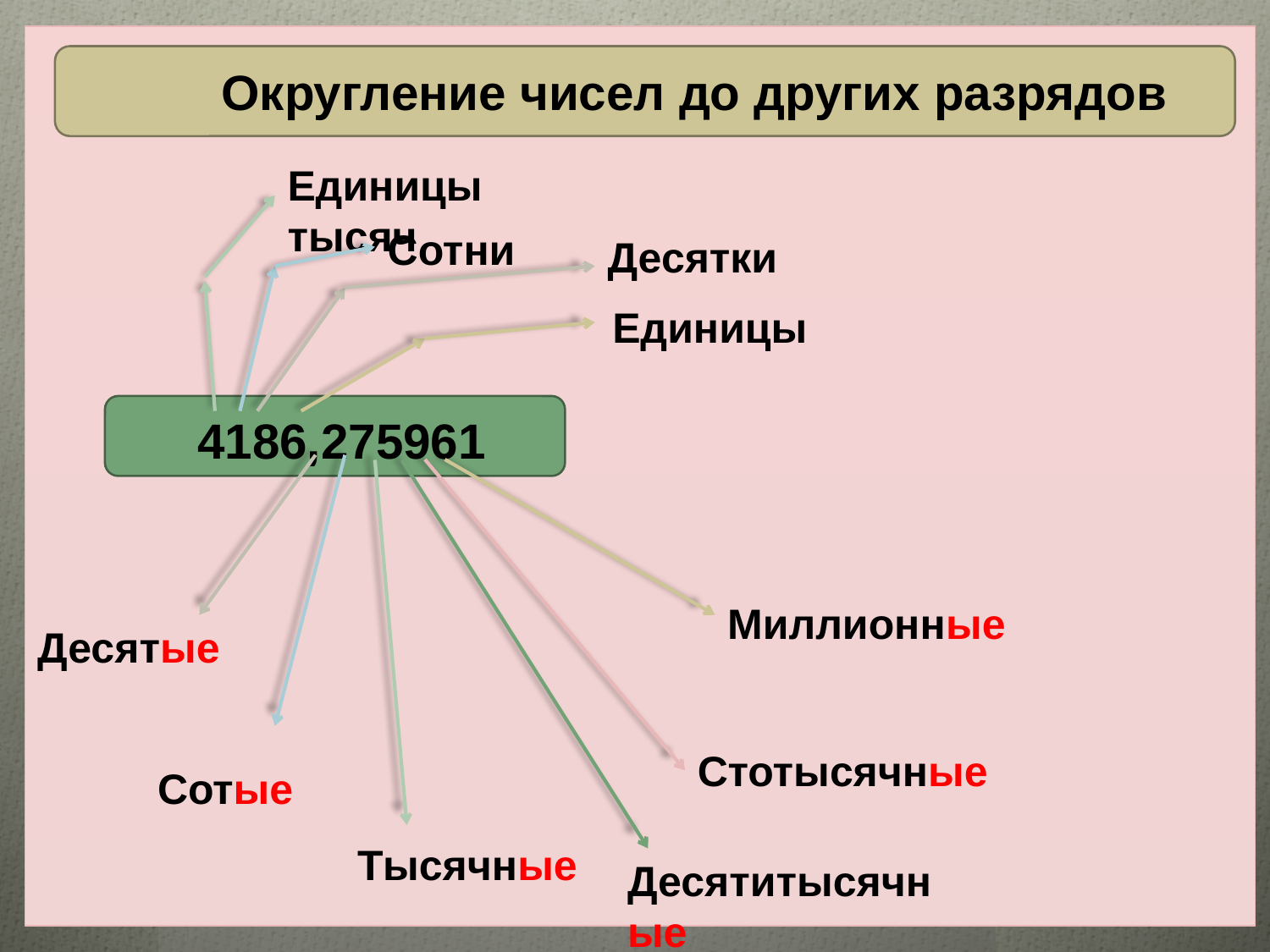

Округление чисел до других разрядов
Единицы тысяч
Сотни
Десятки
Единицы

4186,275961
Миллионные
Десятые
Стотысячные
Сотые
Тысячные
Десятитысячные